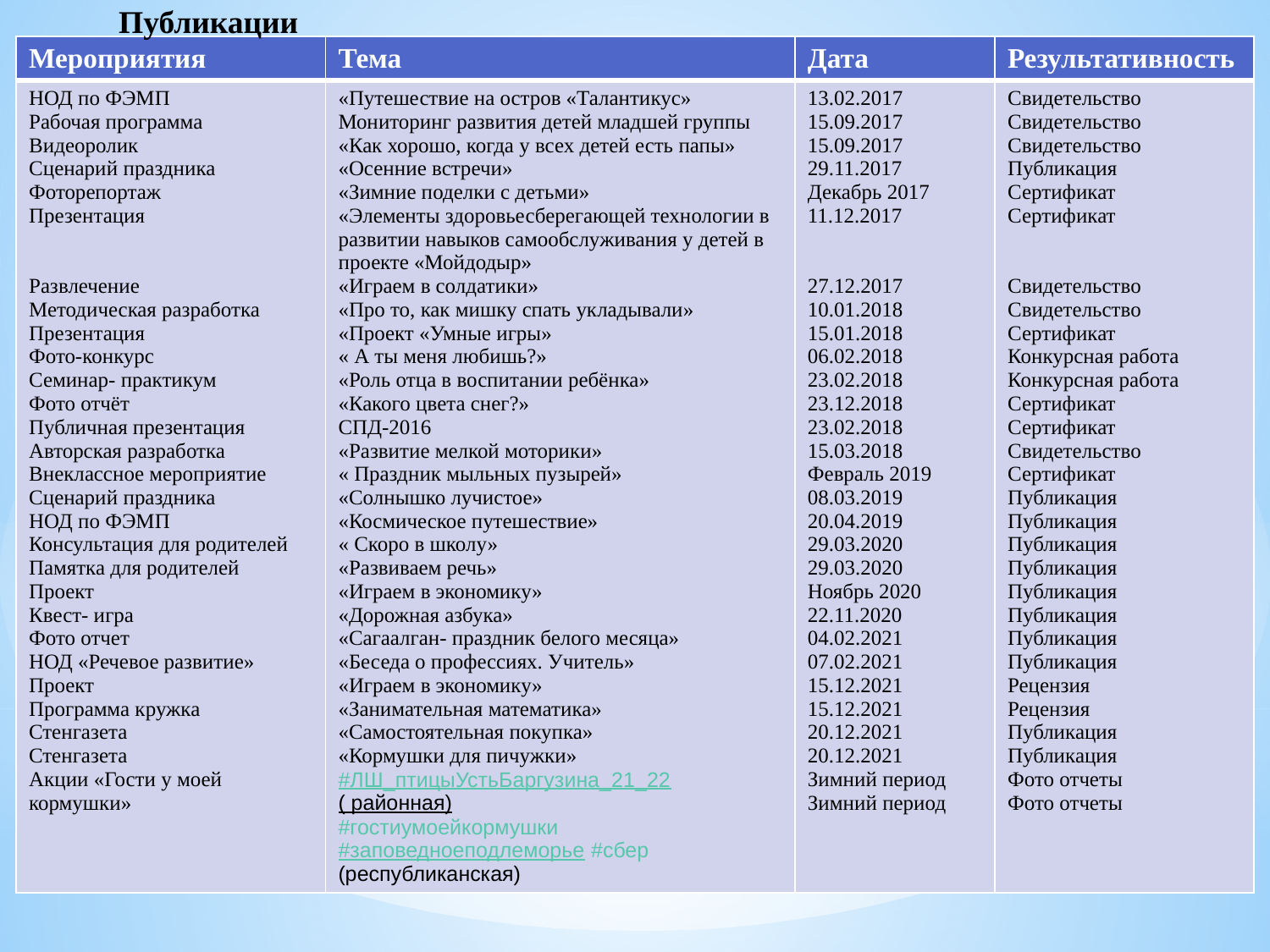

Публикации
| Мероприятия | Тема | Дата | Результативность |
| --- | --- | --- | --- |
| НОД по ФЭМП Рабочая программа Видеоролик Сценарий праздника Фоторепортаж Презентация Развлечение Методическая разработка Презентация Фото-конкурс Семинар- практикум Фото отчёт Публичная презентация Авторская разработка Внеклассное мероприятие Сценарий праздника НОД по ФЭМП Консультация для родителей Памятка для родителей Проект Квест- игра Фото отчет НОД «Речевое развитие» Проект Программа кружка Стенгазета Стенгазета Акции «Гости у моей кормушки» | «Путешествие на остров «Талантикус» Мониторинг развития детей младшей группы «Как хорошо, когда у всех детей есть папы» «Осенние встречи» «Зимние поделки с детьми» «Элементы здоровьесберегающей технологии в развитии навыков самообслуживания у детей в проекте «Мойдодыр» «Играем в солдатики» «Про то, как мишку спать укладывали» «Проект «Умные игры» « А ты меня любишь?» «Роль отца в воспитании ребёнка» «Какого цвета снег?» СПД-2016 «Развитие мелкой моторики» « Праздник мыльных пузырей» «Солнышко лучистое» «Космическое путешествие» « Скоро в школу» «Развиваем речь» «Играем в экономику» «Дорожная азбука» «Сагаалган- праздник белого месяца» «Беседа о профессиях. Учитель» «Играем в экономику» «Занимательная математика» «Самостоятельная покупка» «Кормушки для пичужки» #ЛШ\_птицыУстьБаргузина\_21\_22 ( районная) #гостиумоейкормушки #заповедноеподлеморье #сбер (республиканская) | 13.02.2017 15.09.2017 15.09.2017 29.11.2017 Декабрь 2017 11.12.2017 27.12.2017 10.01.2018 15.01.2018 06.02.2018 23.02.2018 23.12.2018 23.02.2018 15.03.2018 Февраль 2019 08.03.2019 20.04.2019 29.03.2020 29.03.2020 Ноябрь 2020 22.11.2020 04.02.2021 07.02.2021 15.12.2021 15.12.2021 20.12.2021 20.12.2021 Зимний период Зимний период | Свидетельство Свидетельство Свидетельство Публикация Сертификат Сертификат Свидетельство Свидетельство Сертификат Конкурсная работа Конкурсная работа Сертификат Сертификат Свидетельство Сертификат Публикация Публикация Публикация Публикация Публикация Публикация Публикация Публикация Рецензия Рецензия Публикация Публикация Фото отчеты Фото отчеты |